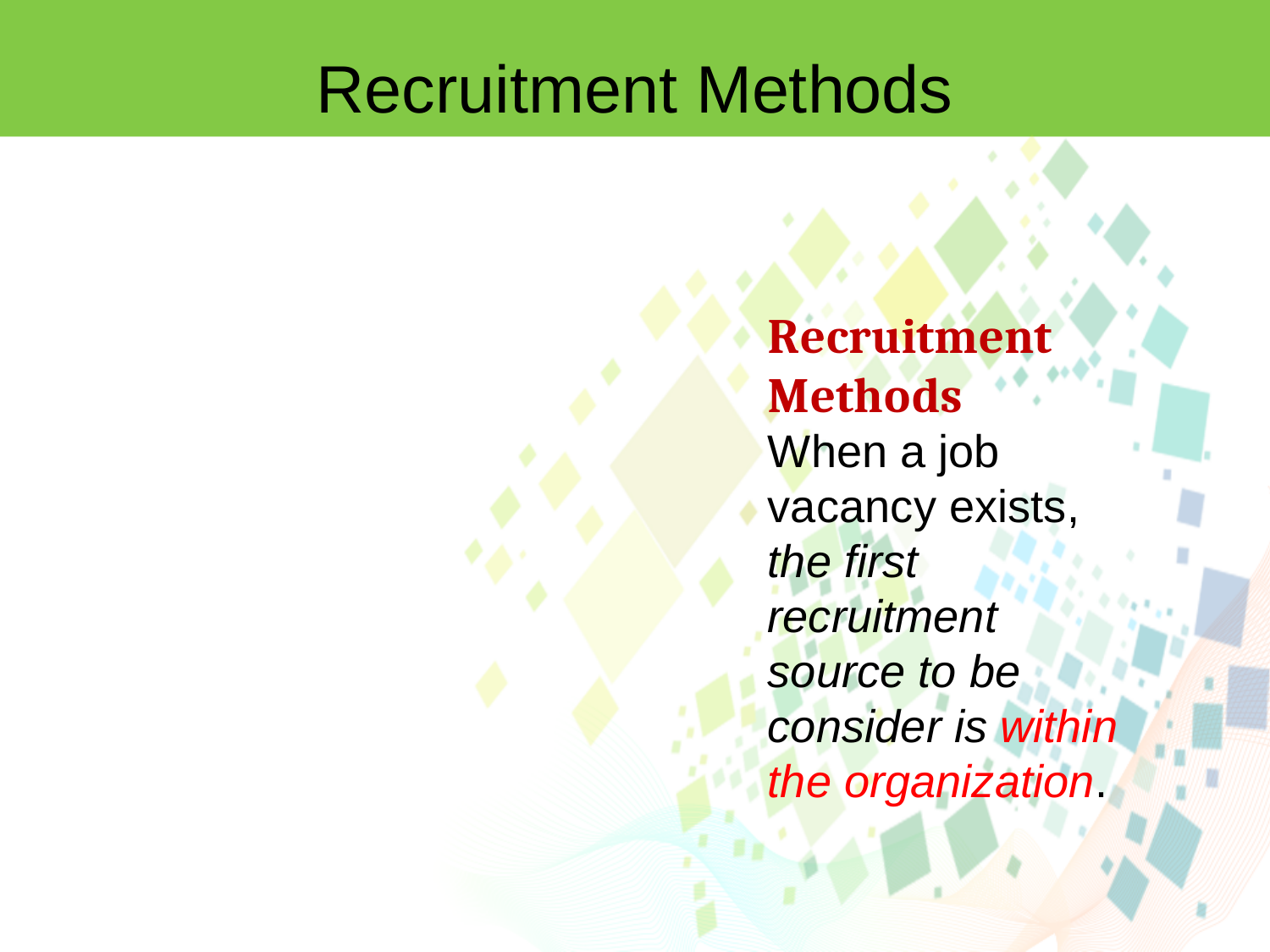

Recruitment Methods
Recruitment Methods
When a job vacancy exists, the first recruitment source to be consider is within the organization.